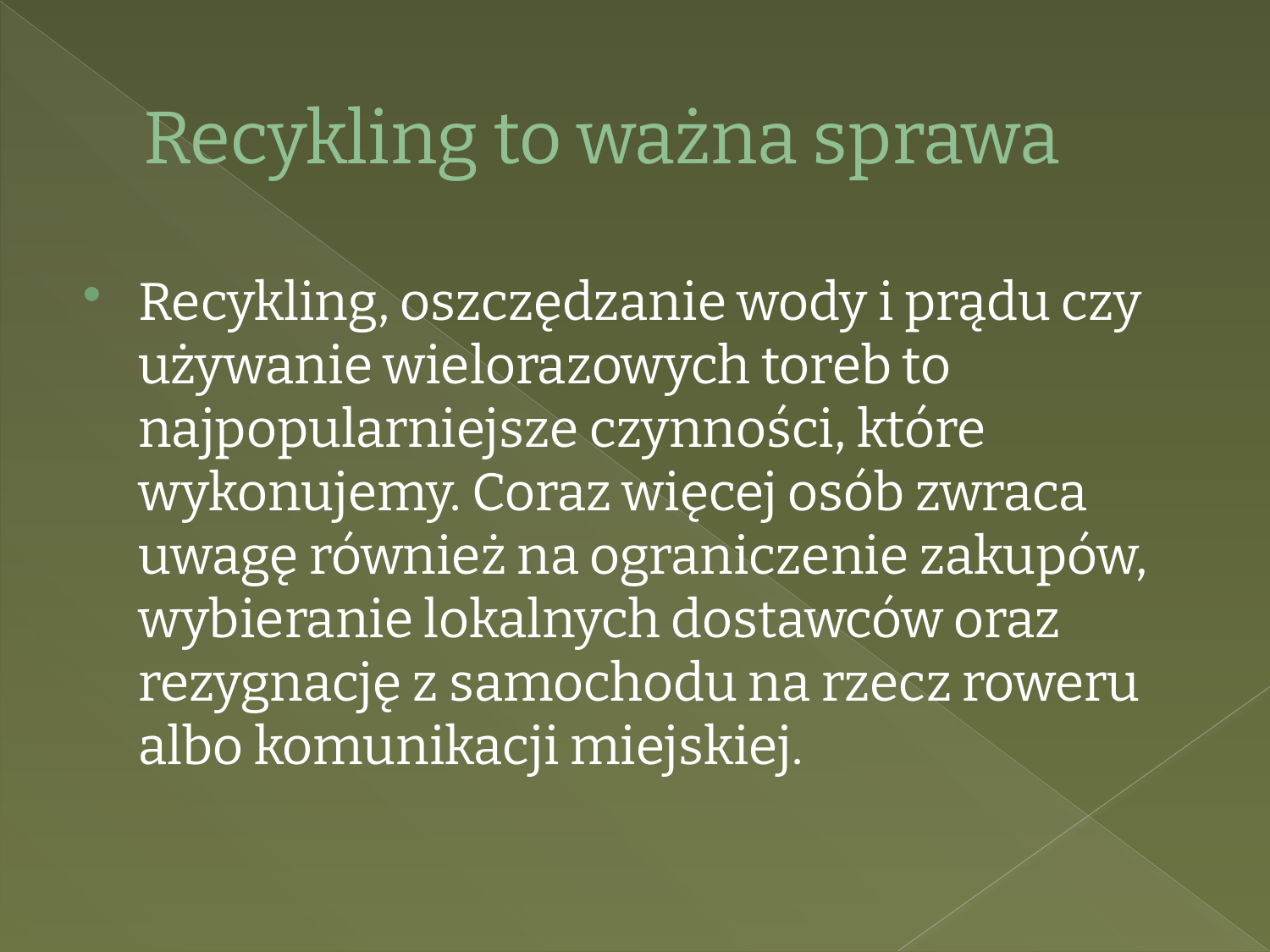

# Recykling to ważna sprawa
Recykling, oszczędzanie wody i prądu czy używanie wielorazowych toreb to najpopularniejsze czynności, które wykonujemy. Coraz więcej osób zwraca uwagę również na ograniczenie zakupów, wybieranie lokalnych dostawców oraz rezygnację z samochodu na rzecz roweru albo komunikacji miejskiej.